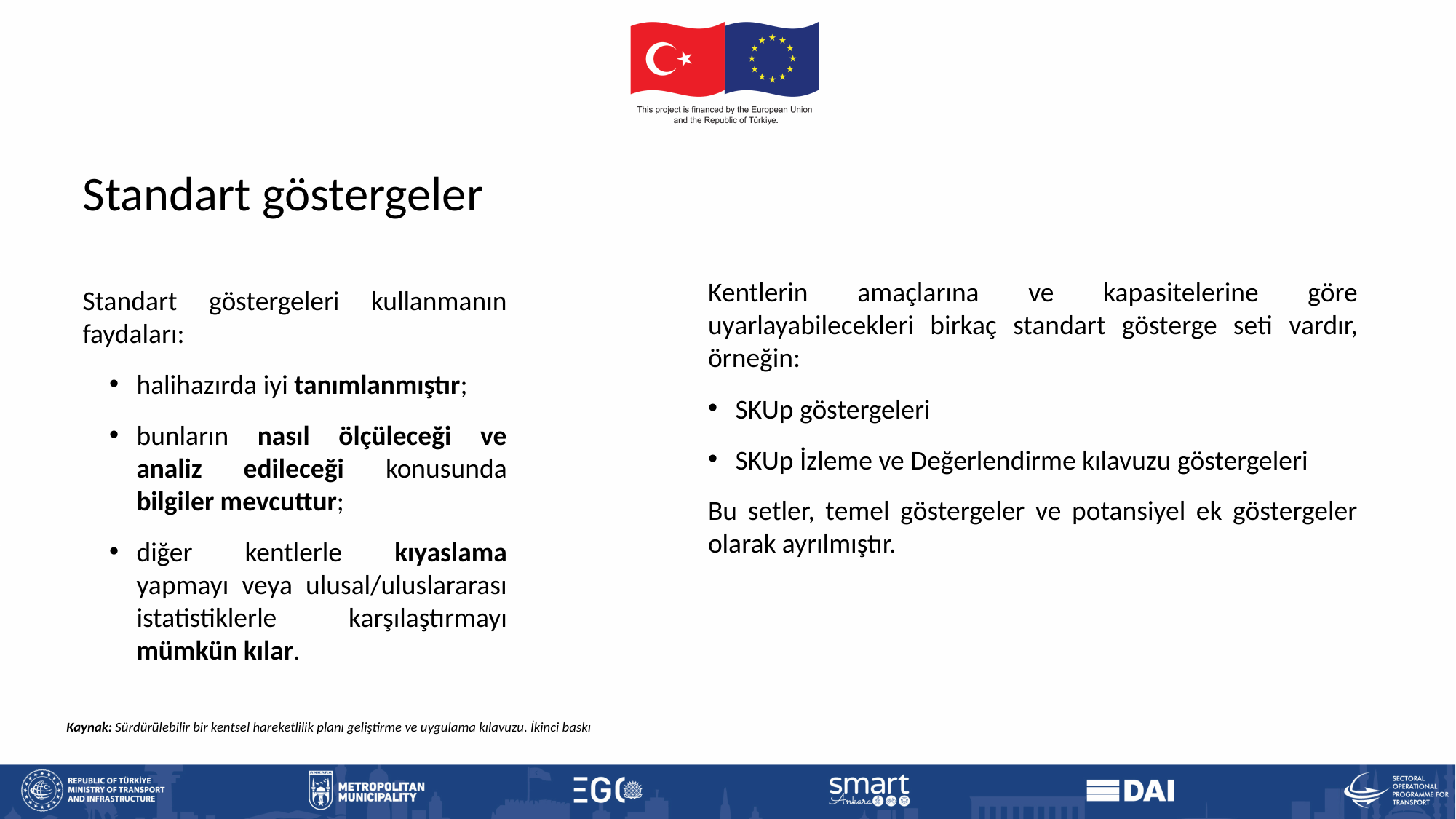

# Standart göstergeler
Kentlerin amaçlarına ve kapasitelerine göre uyarlayabilecekleri birkaç standart gösterge seti vardır, örneğin:
SKUp göstergeleri
SKUp İzleme ve Değerlendirme kılavuzu göstergeleri
Bu setler, temel göstergeler ve potansiyel ek göstergeler olarak ayrılmıştır.

Standart göstergeleri kullanmanın faydaları:
halihazırda iyi tanımlanmıştır;
bunların nasıl ölçüleceği ve analiz edileceği konusunda bilgiler mevcuttur;
diğer kentlerle kıyaslama yapmayı veya ulusal/uluslararası istatistiklerle karşılaştırmayı mümkün kılar.

Kaynak: Sürdürülebilir bir kentsel hareketlilik planı geliştirme ve uygulama kılavuzu. İkinci baskı